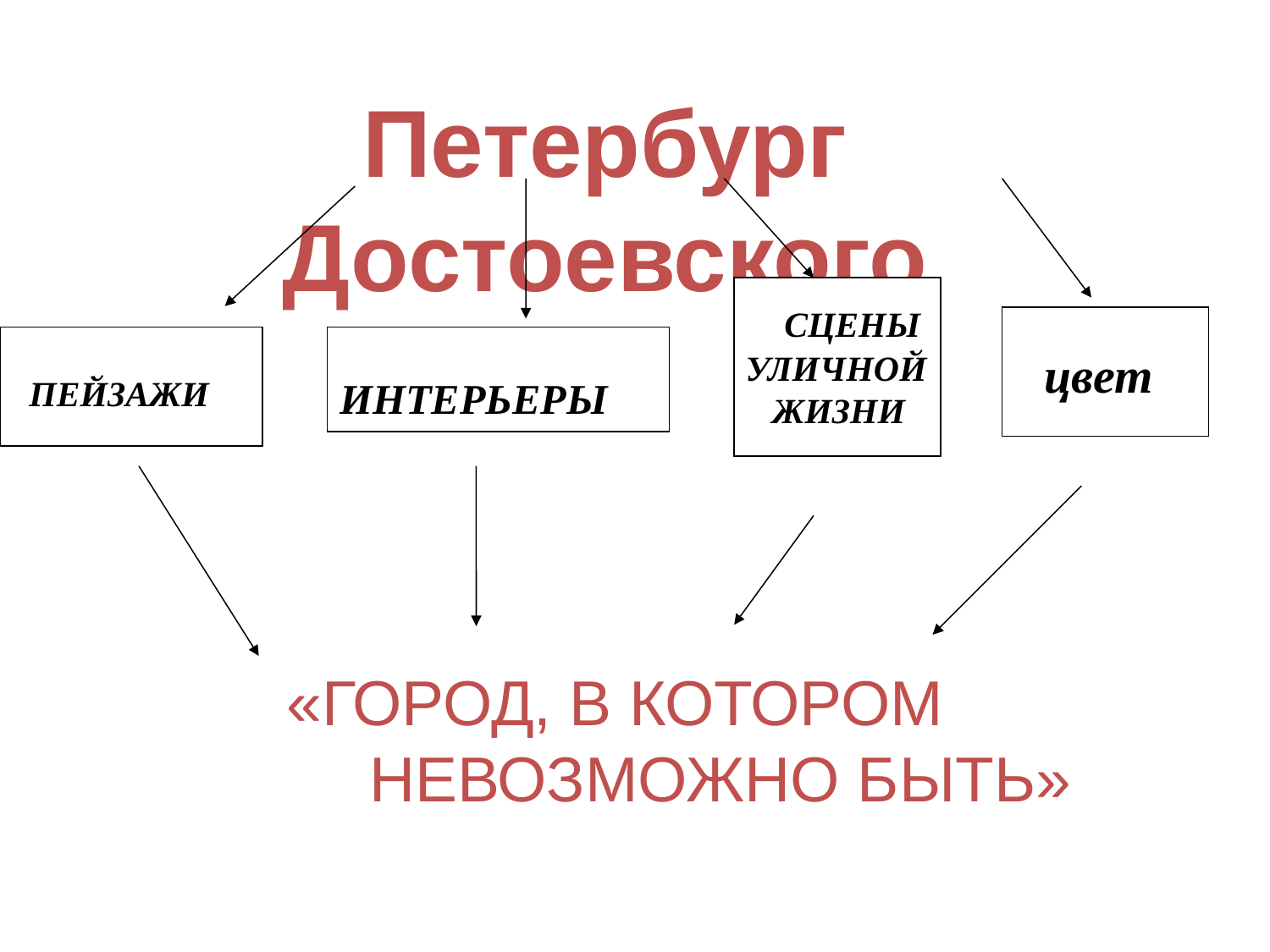

Петербург Достоевского

    СЦЕНЫ
 УЛИЧНОЙ
    ЖИЗНИ

ПЕЙЗАЖИ

ИНТЕРЬЕРЫ

цвет

«ГОРОД, В КОТОРОМ
            НЕВОЗМОЖНО БЫТЬ»